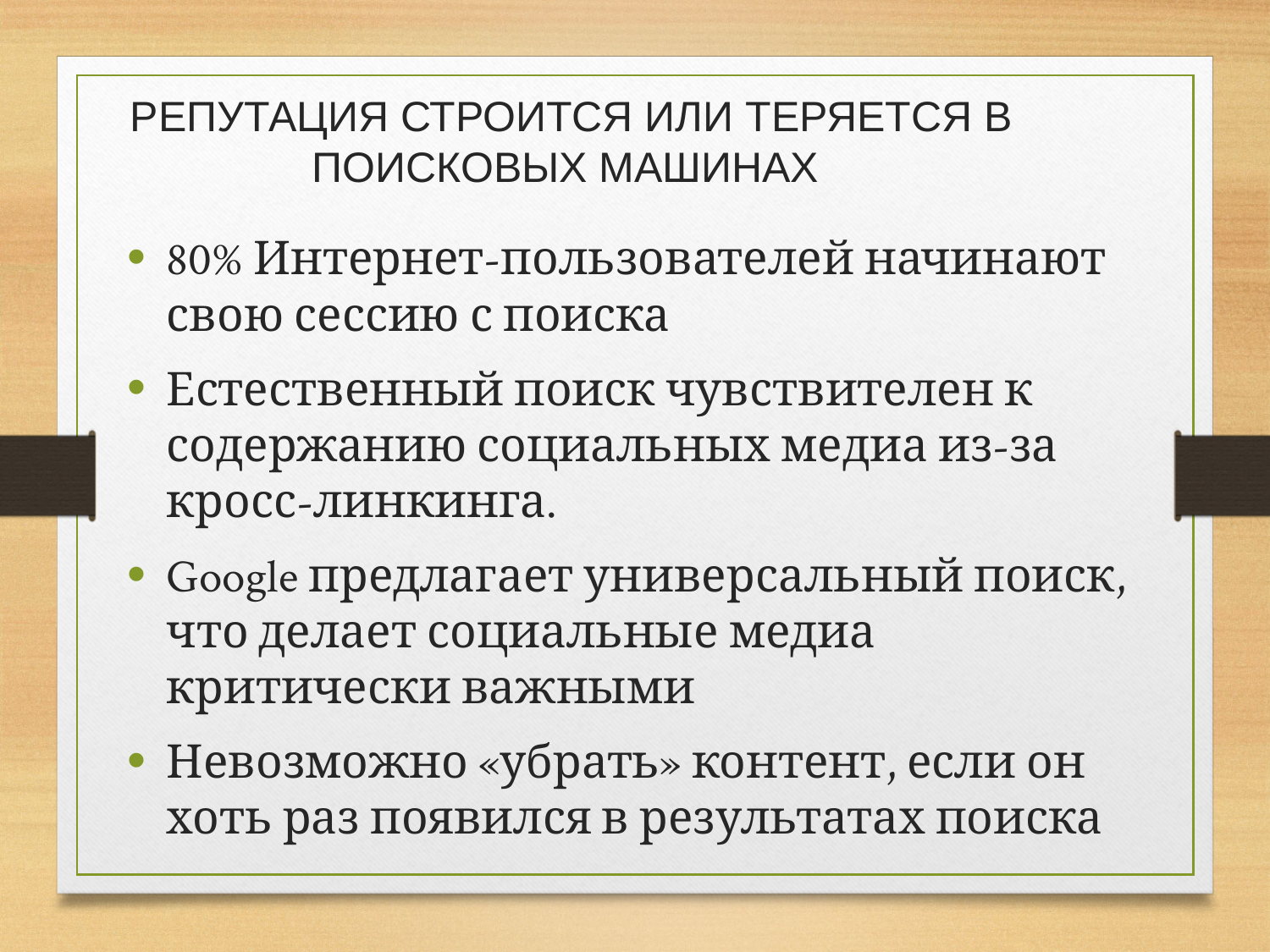

РЕПУТАЦИЯ СТРОИТСЯ ИЛИ ТЕРЯЕТСЯ В ПОИСКОВЫХ МАШИНАХ
80% Интернет-пользователей начинают свою сессию с поиска
Естественный поиск чувствителен к содержанию социальных медиа из-за кросс-линкинга.
Google предлагает универсальный поиск, что делает социальные медиа критически важными
Невозможно «убрать» контент, если он хоть раз появился в результатах поиска